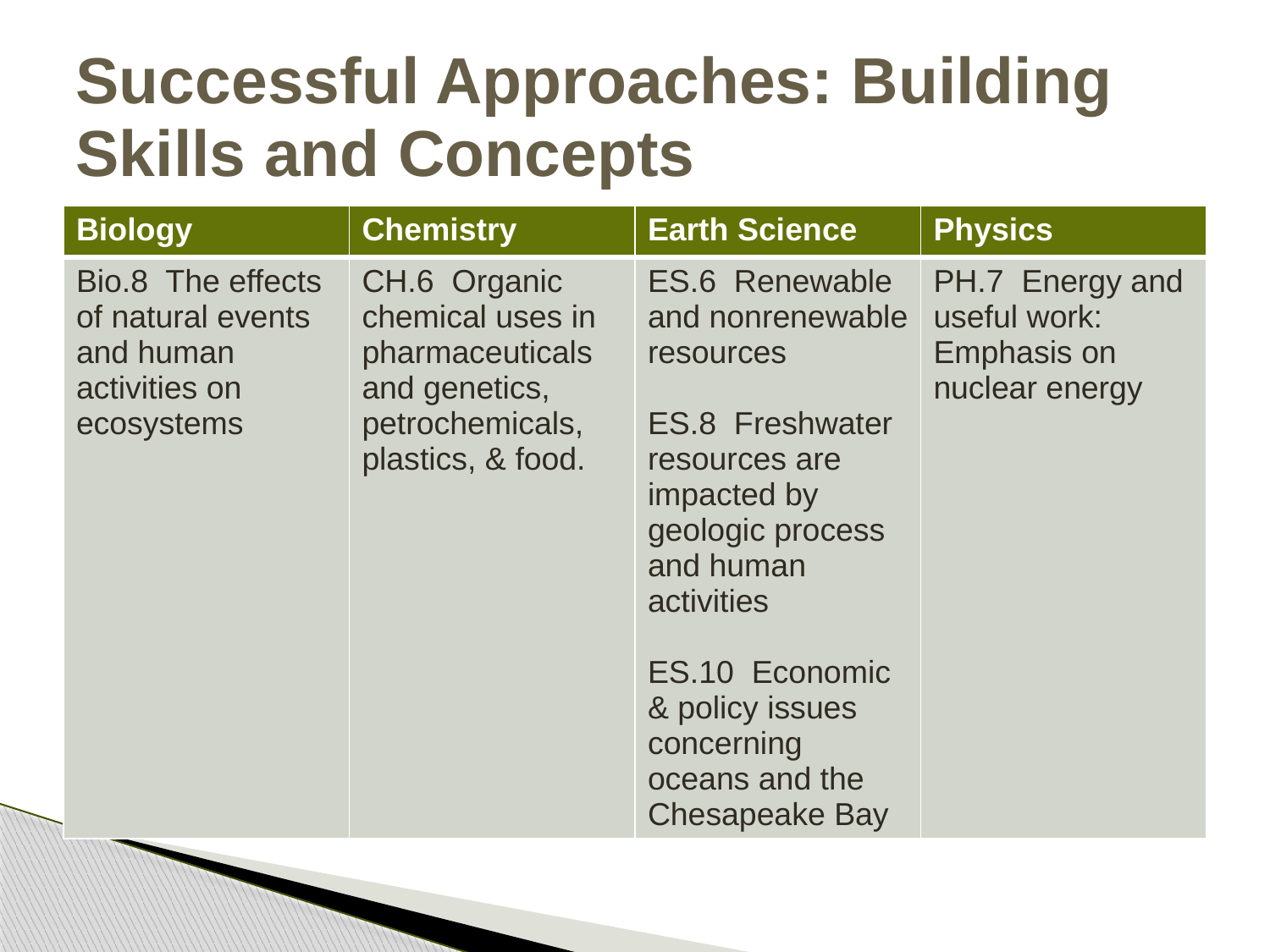

# Successful Approaches: Building Skills and Concepts
| Biology | Chemistry | Earth Science | Physics |
| --- | --- | --- | --- |
| Bio.8 The effects of natural events and human activities on ecosystems | CH.6 Organic chemical uses in pharmaceuticals and genetics, petrochemicals, plastics, & food. | ES.6 Renewable and nonrenewable resources ES.8 Freshwater resources are impacted by geologic process and human activities ES.10 Economic & policy issues concerning oceans and the Chesapeake Bay | PH.7 Energy and useful work: Emphasis on nuclear energy |